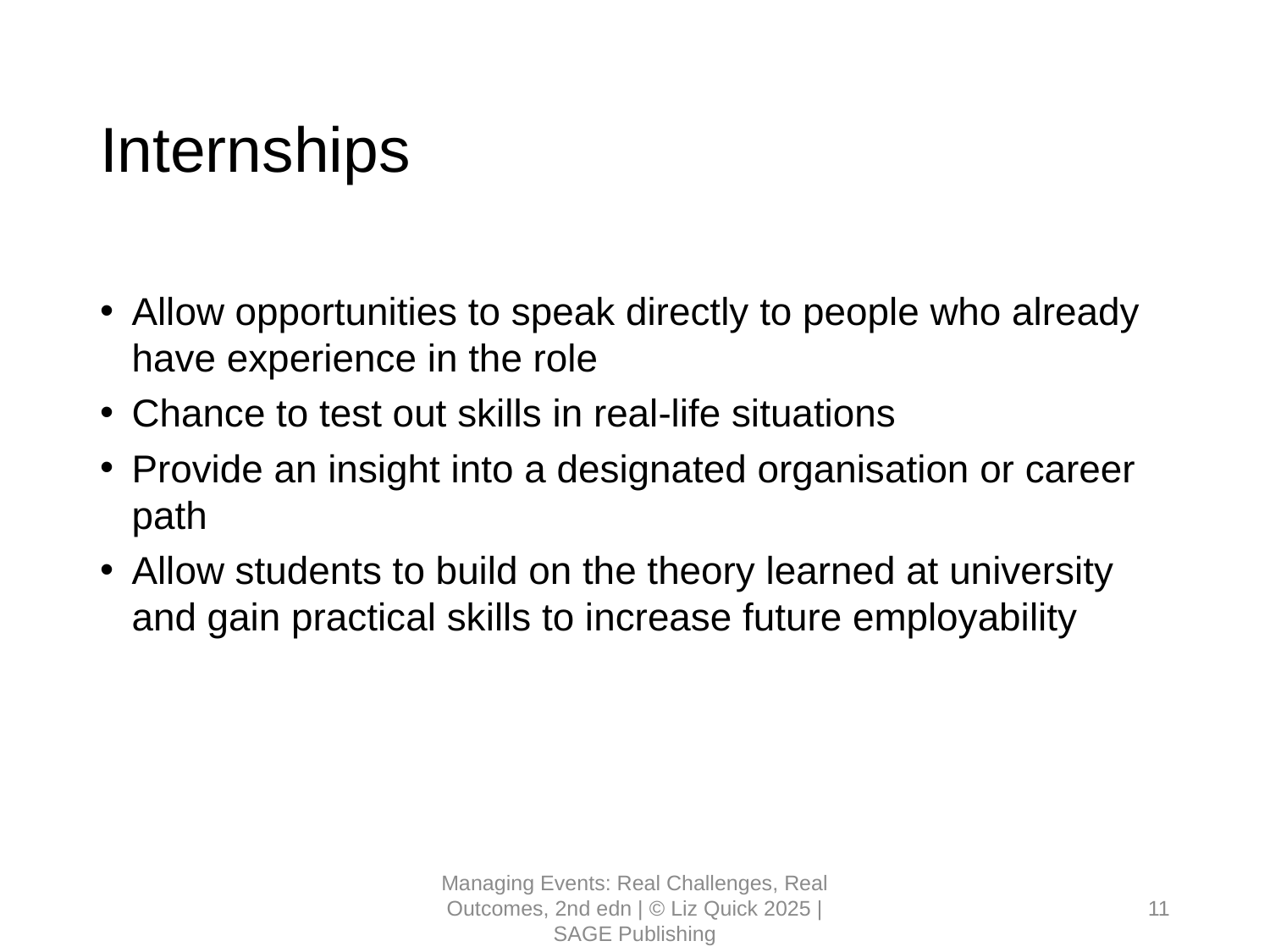

# Internships
Allow opportunities to speak directly to people who already have experience in the role
Chance to test out skills in real-life situations
Provide an insight into a designated organisation or career path
Allow students to build on the theory learned at university and gain practical skills to increase future employability
Managing Events: Real Challenges, Real Outcomes, 2nd edn | © Liz Quick 2025 | SAGE Publishing
11